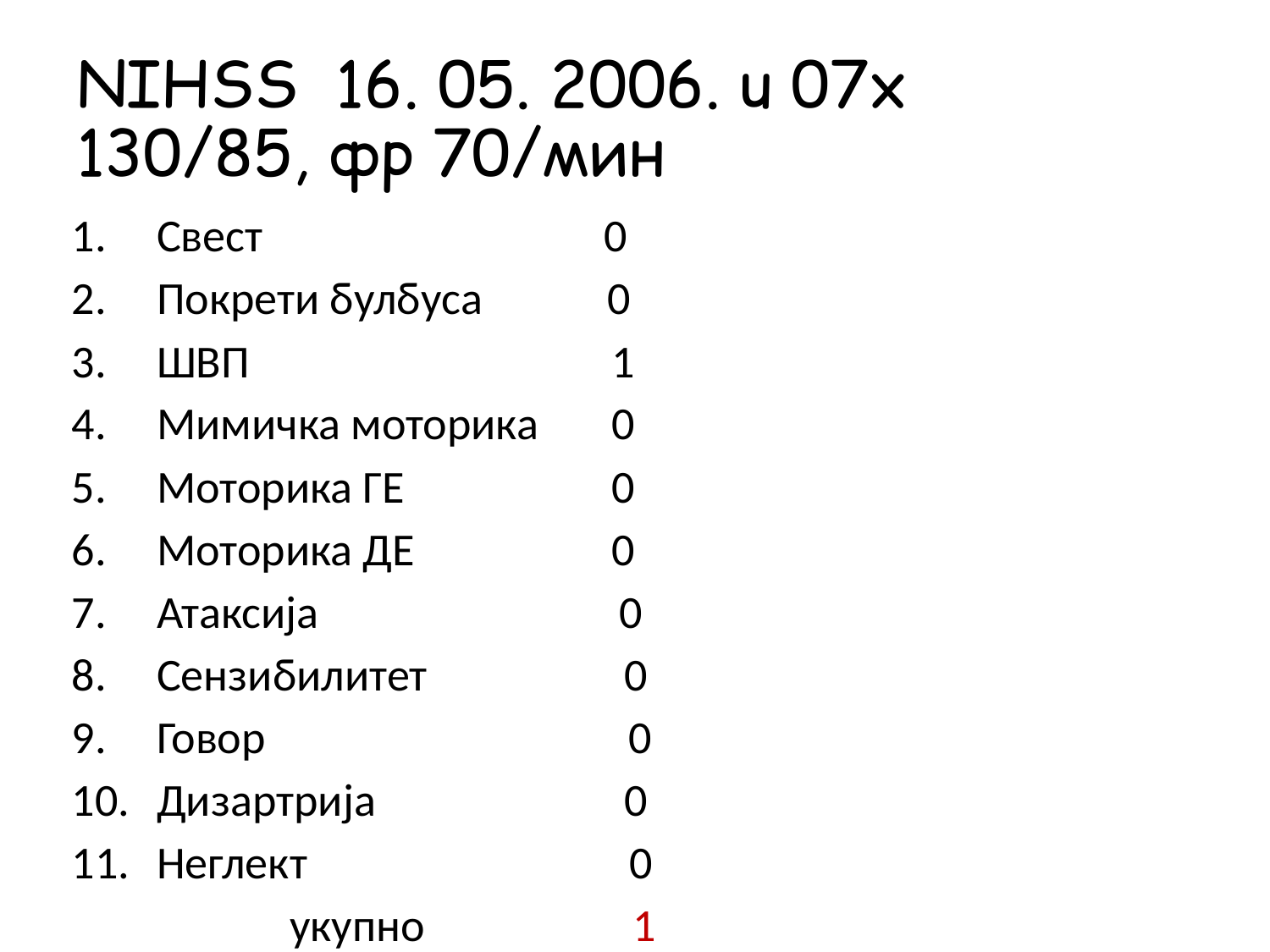

# NIHSS  16. 05. 2006. u 07х 130/85, фр 70/мин
Свест                                 0
Покрети булбуса            0
ШВП                                   1
Мимичка моторика       0
Моторика ГЕ                    0
Моторика ДЕ                   0
Атаксија                             0
Сензибилитет                   0
Говор                                   0
Дизартрија                        0
Неглект                               0
                     укупно                    1